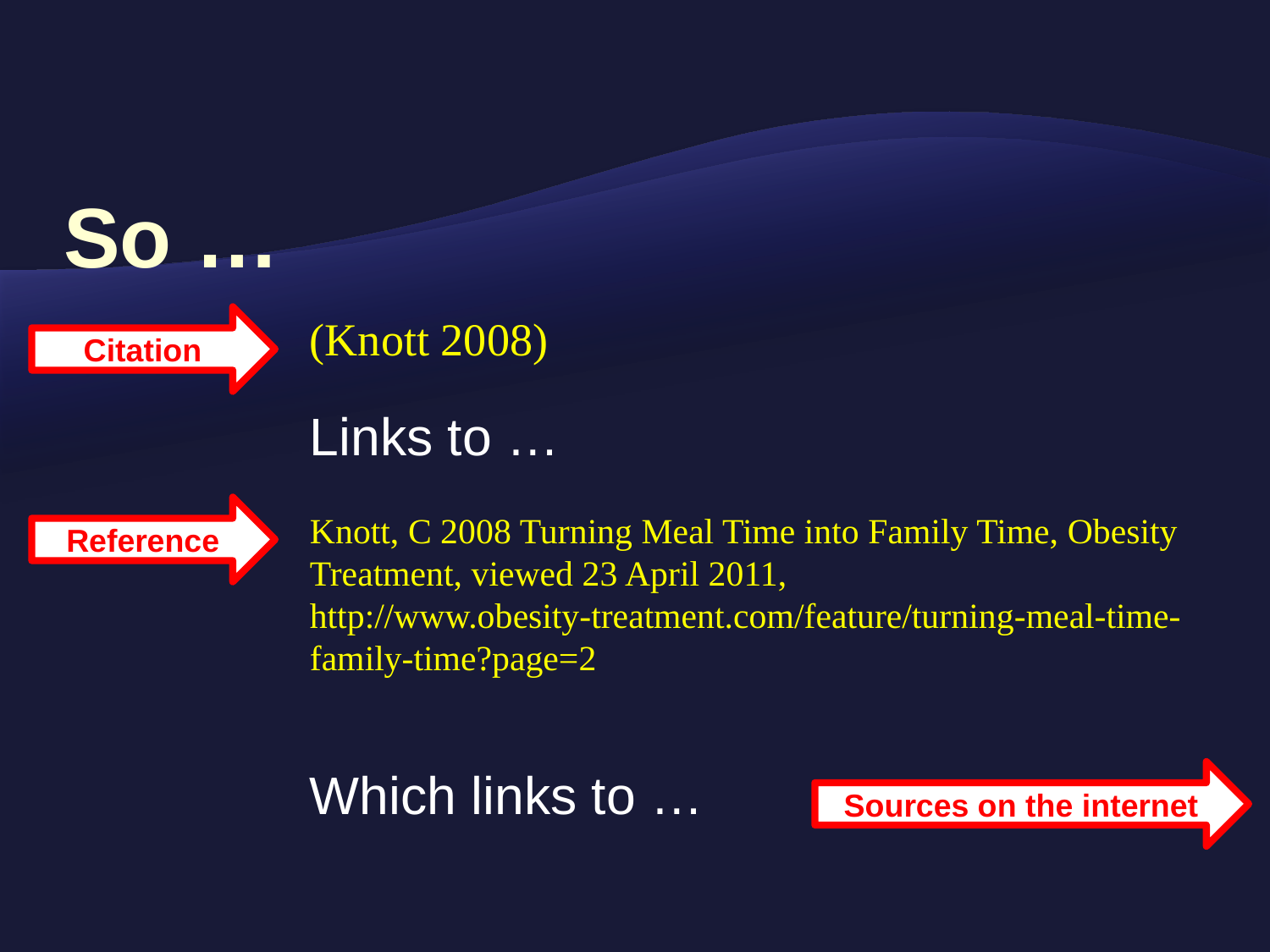

# So …
(Knott 2008)

Links to …

Knott, C 2008 Turning Meal Time into Family Time, Obesity Treatment, viewed 23 April 2011,
http://www.obesity-treatment.com/feature/turning-meal-time-family-time?page=2

Which links to …

Citation
Reference
Sources on the internet